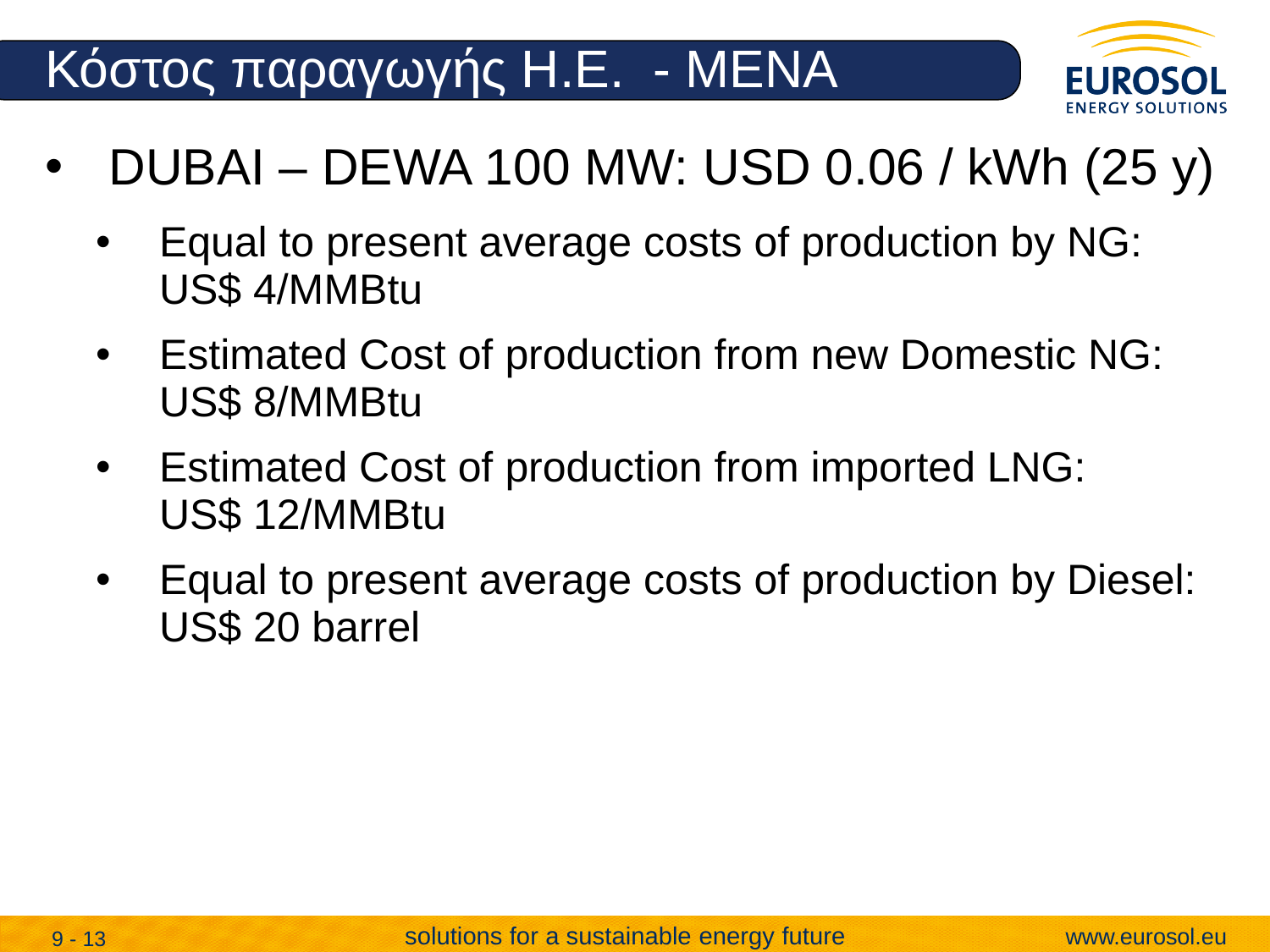

# Κόστος παραγωγής Η.Ε.  - ΜΕΝΑ
DUBAI – DEWA 100 MW: USD 0.06 / kWh (25 y)
Equal to present average costs of production by NG:  US$ 4/MMBtu
Estimated Cost of production from new Domestic NG: US$ 8/MMBtu
Estimated Cost of production from imported LNG:       US$ 12/MMBtu
Equal to present average costs of production by Diesel:  US$ 20 barrel